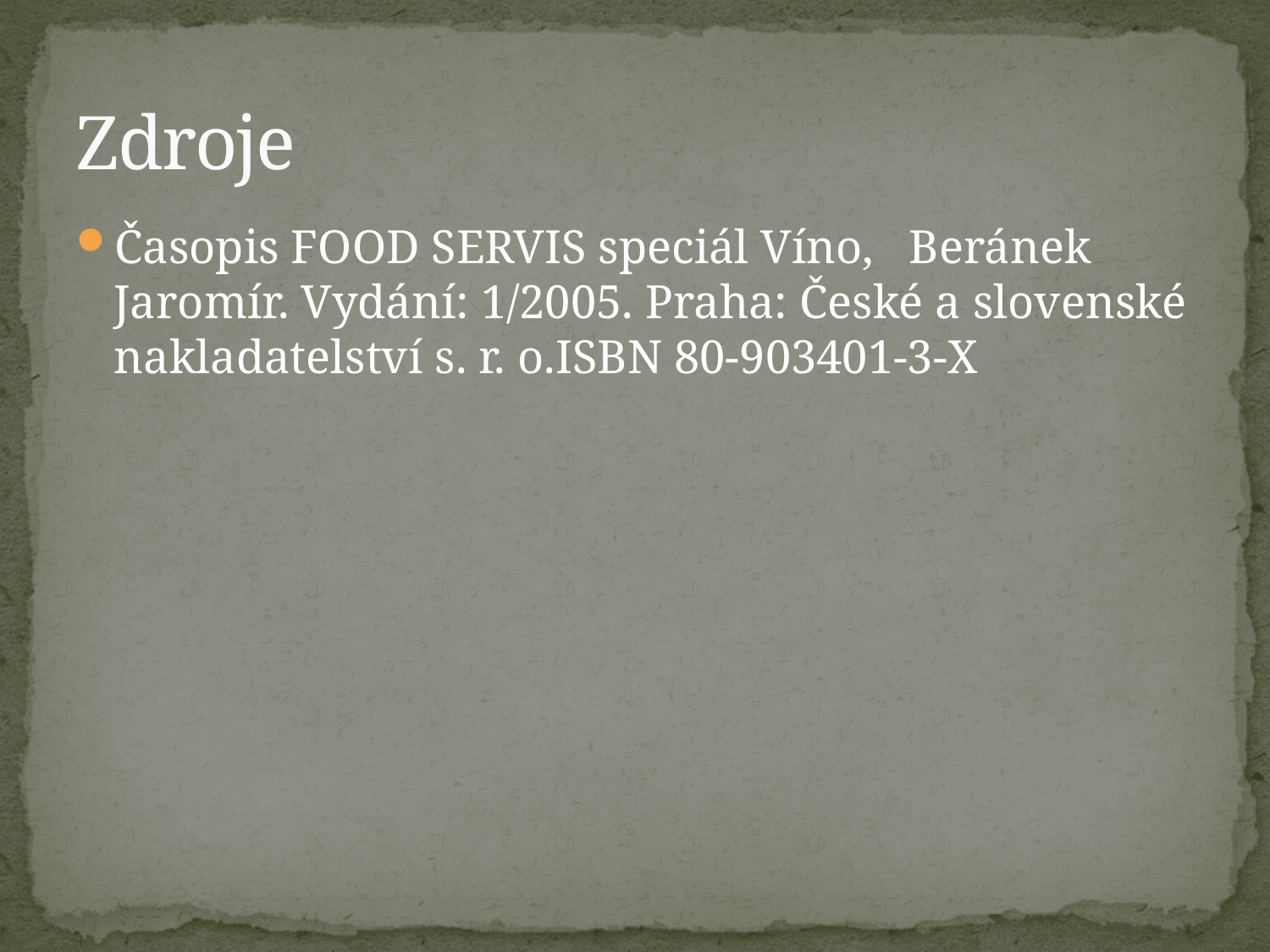

# Zdroje
Časopis FOOD SERVIS speciál Víno,   Beránek Jaromír. Vydání: 1/2005. Praha: České a slovenské nakladatelství s. r. o.ISBN 80-903401-3-X